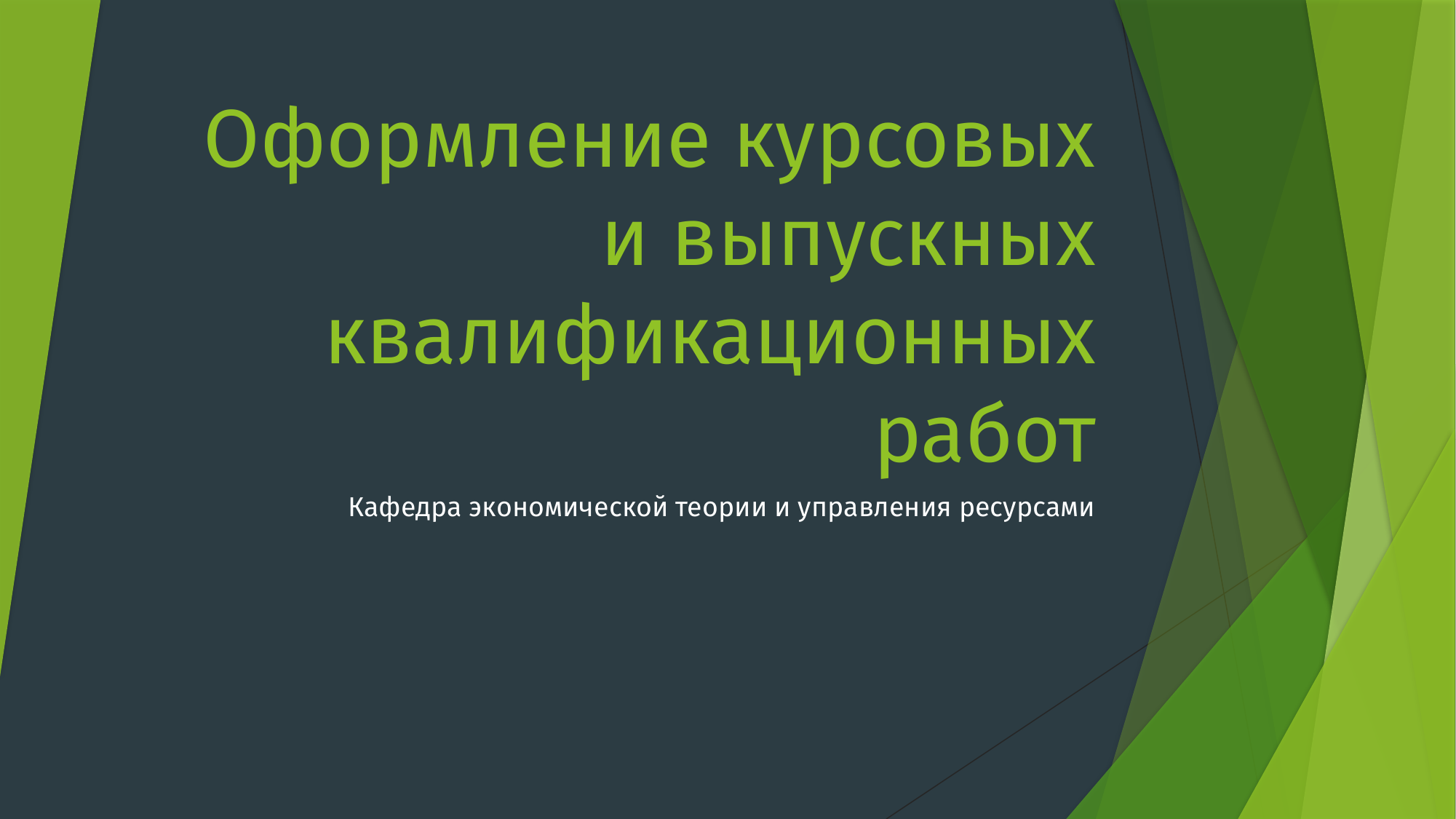

# Оформление курсовых и выпускных квалификационных работ
Кафедра экономической теории и управления ресурсами